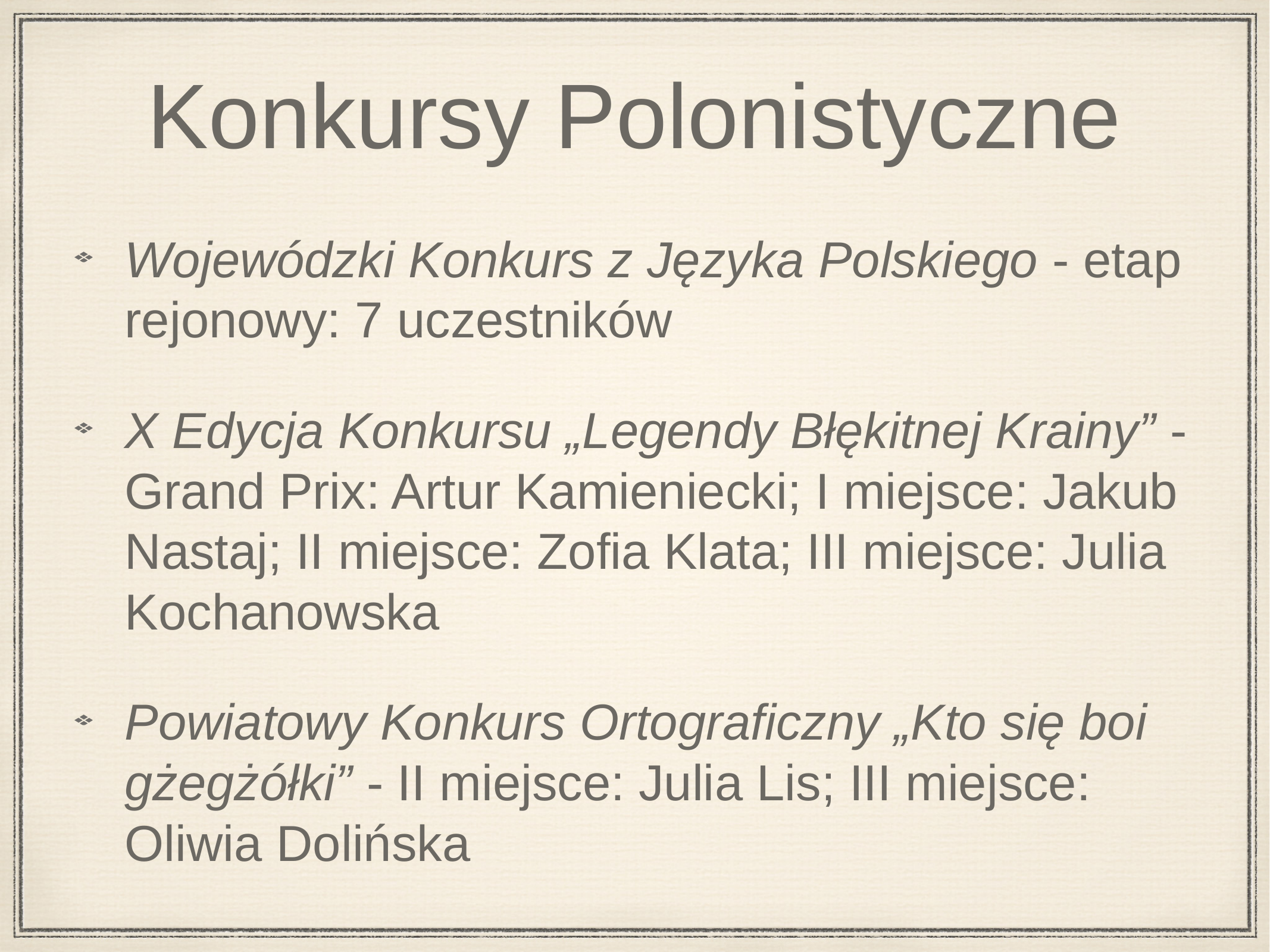

# Konkursy Polonistyczne
Wojewódzki Konkurs z Języka Polskiego - etap rejonowy: 7 uczestników
X Edycja Konkursu „Legendy Błękitnej Krainy” - Grand Prix: Artur Kamieniecki; I miejsce: Jakub Nastaj; II miejsce: Zofia Klata; III miejsce: Julia Kochanowska
Powiatowy Konkurs Ortograficzny „Kto się boi gżegżółki” - II miejsce: Julia Lis; III miejsce: Oliwia Dolińska